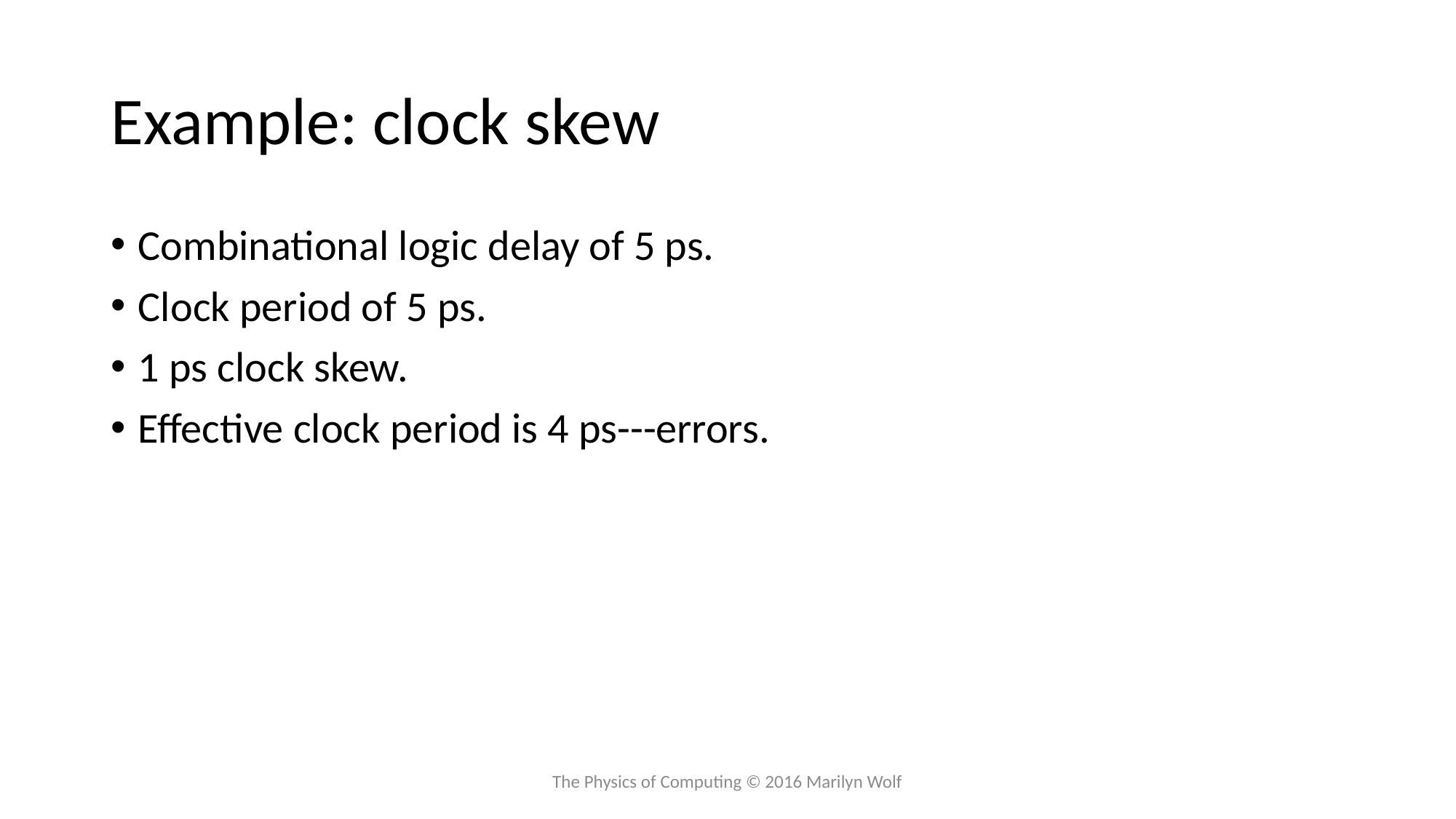

# Example: clock skew
Combinational logic delay of 5 ps.
Clock period of 5 ps.
1 ps clock skew.
Effective clock period is 4 ps---errors.
The Physics of Computing © 2016 Marilyn Wolf